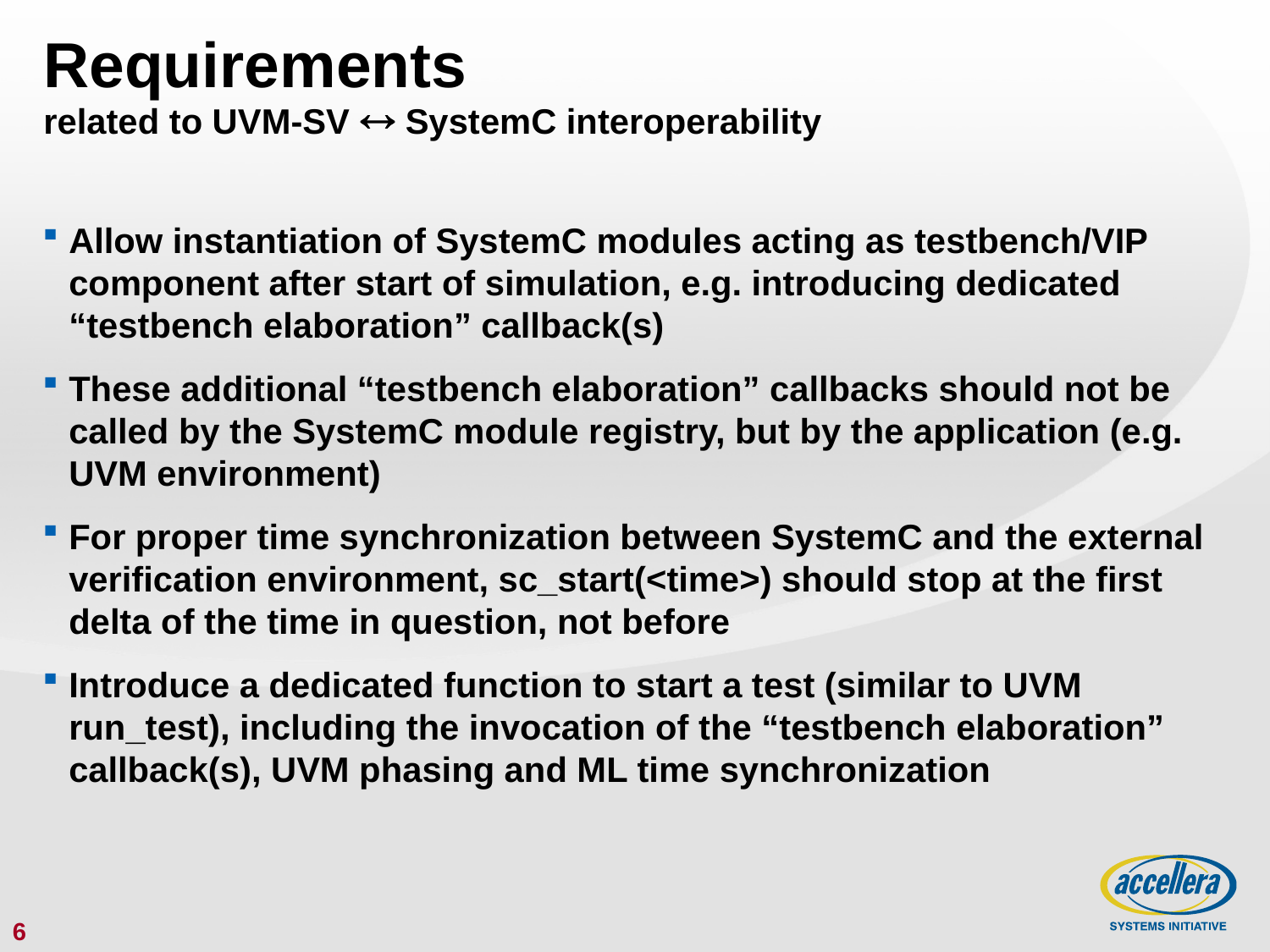

# Requirements related to UVM-SV ↔ SystemC interoperability

Allow instantiation of SystemC modules acting as testbench/VIP component after start of simulation, e.g. introducing dedicated “testbench elaboration” callback(s)
These additional “testbench elaboration” callbacks should not be called by the SystemC module registry, but by the application (e.g. UVM environment)
For proper time synchronization between SystemC and the external verification environment, sc_start(<time>) should stop at the first delta of the time in question, not before
Introduce a dedicated function to start a test (similar to UVM run_test), including the invocation of the “testbench elaboration” callback(s), UVM phasing and ML time synchronization

6